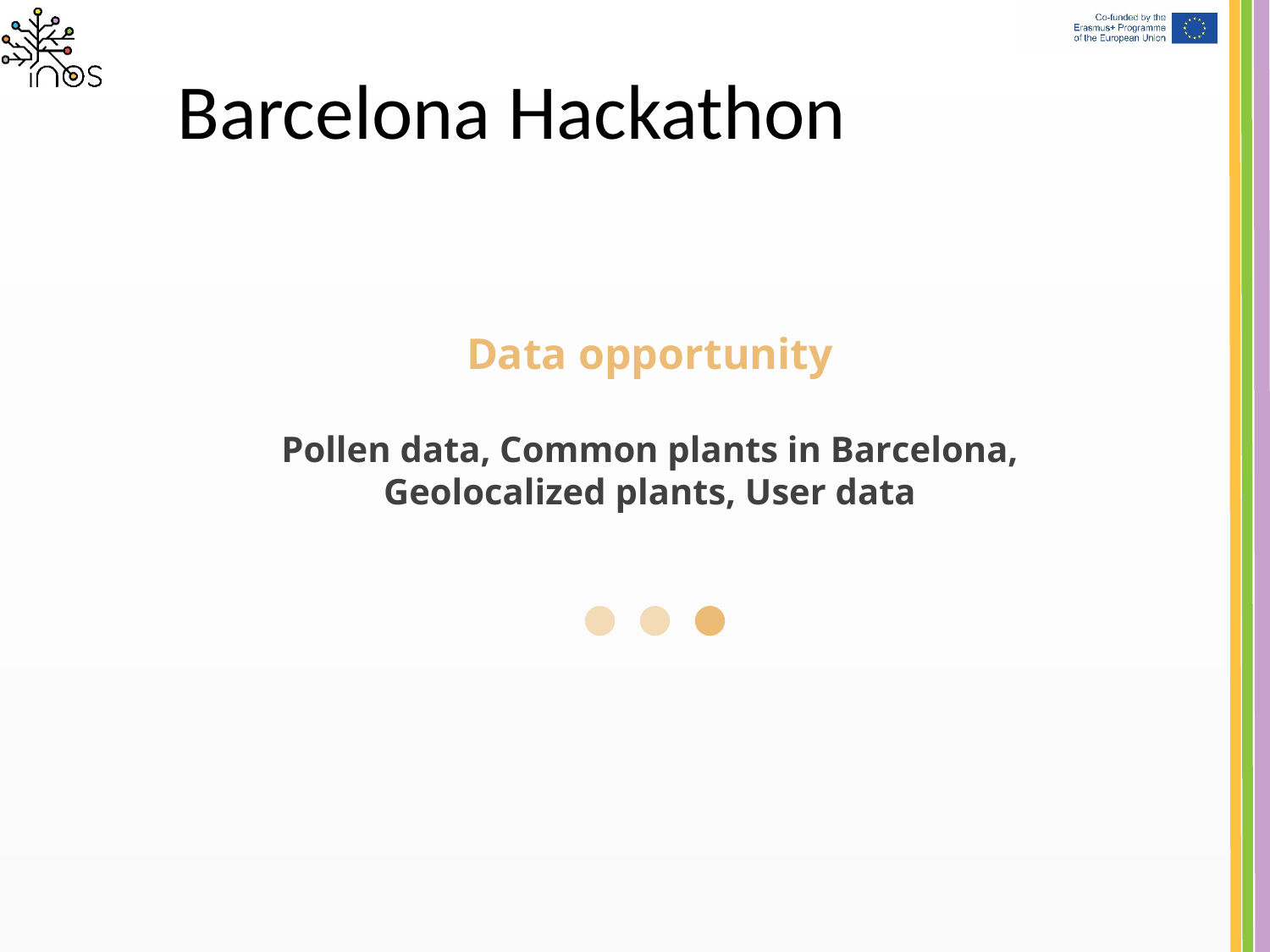

Barcelona Hackathon
Data opportunity
Pollen data, Common plants in Barcelona, Geolocalized plants, User data